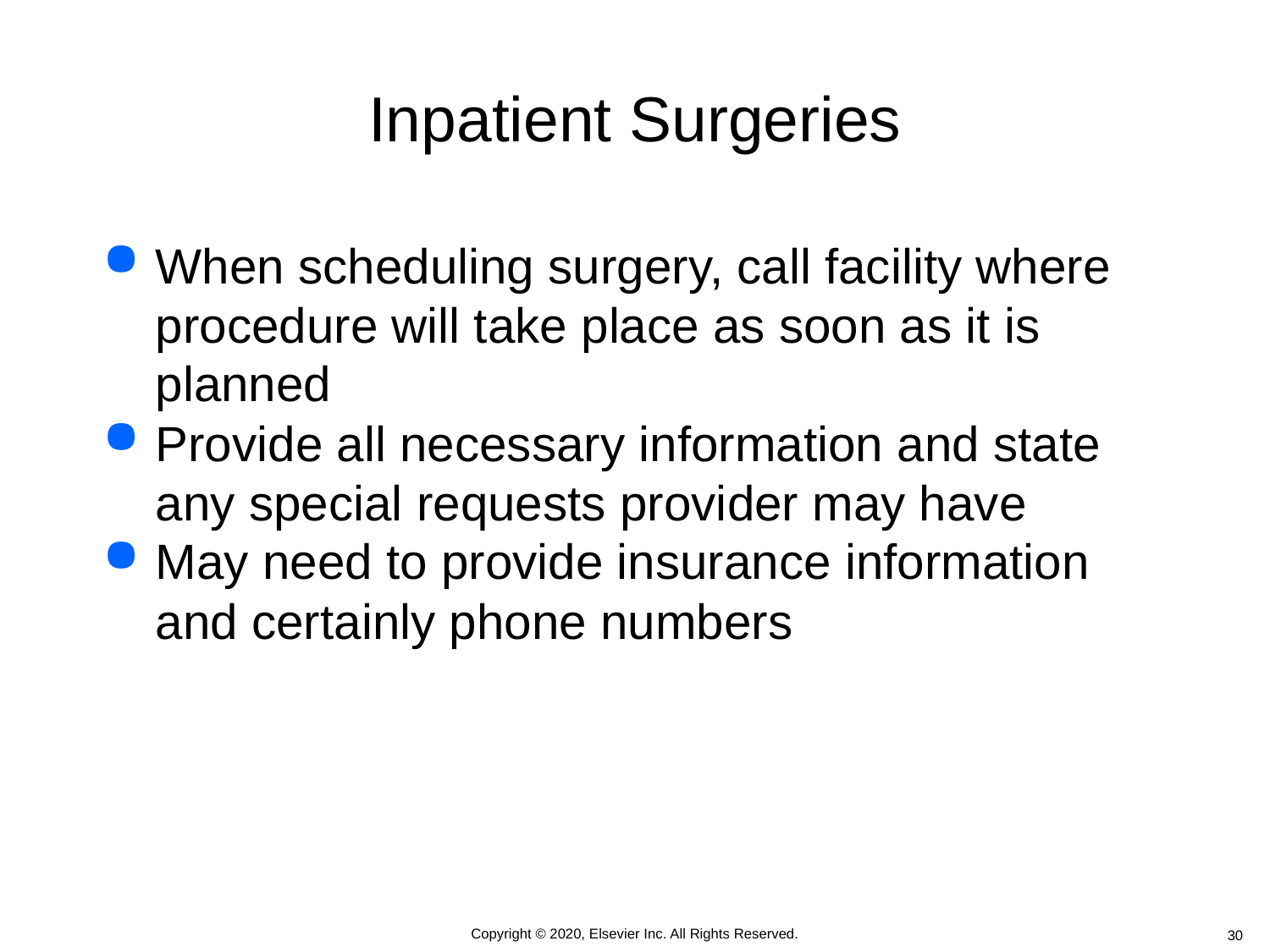

# Inpatient Surgeries
When scheduling surgery, call facility where procedure will take place as soon as it is planned
Provide all necessary information and state any special requests provider may have
May need to provide insurance information and certainly phone numbers

 30